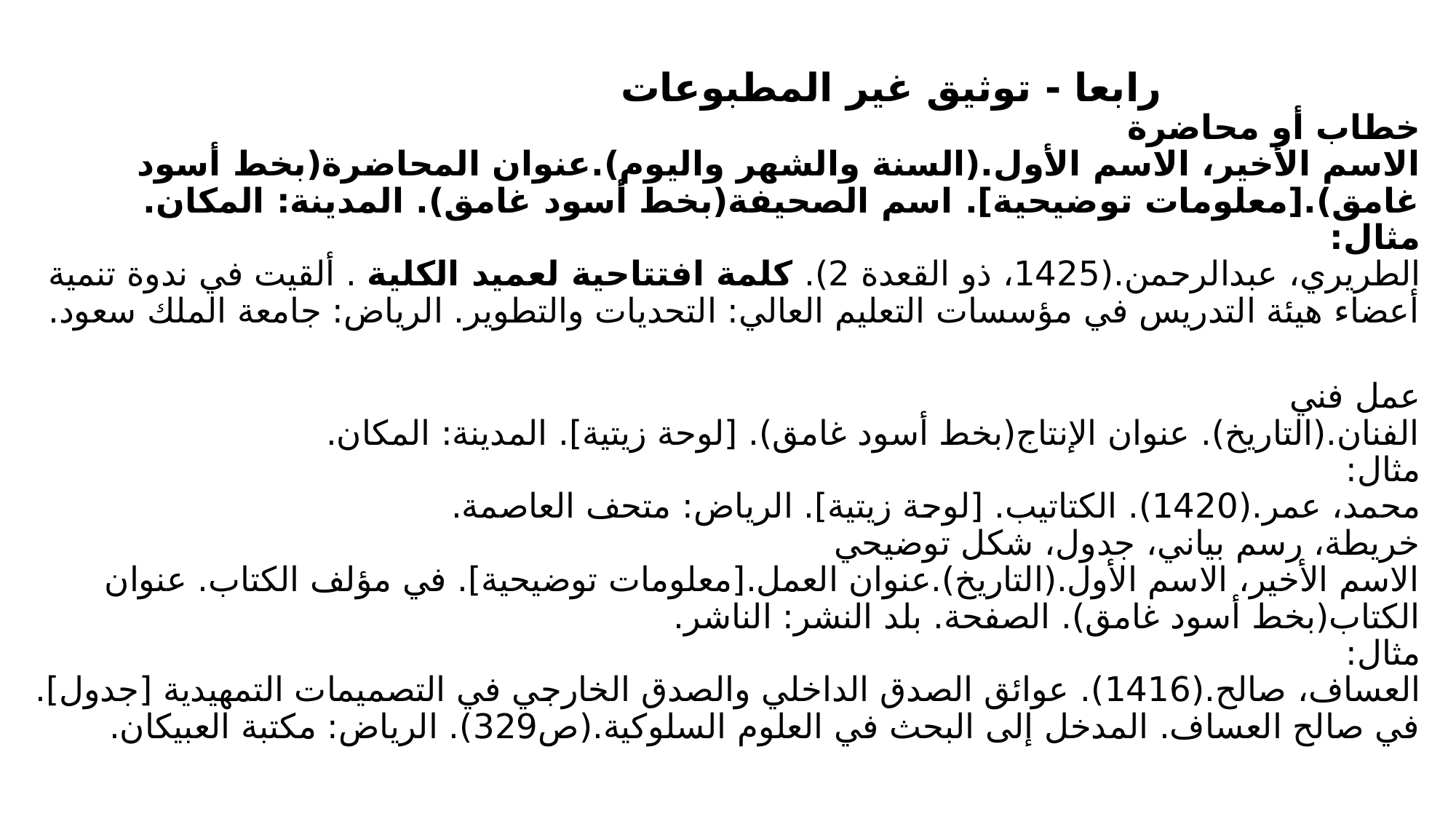

# رابعا - توثيق غير المطبوعات خطاب أو محاضرة الاسم الأخير، الاسم الأول.(السنة والشهر واليوم).عنوان المحاضرة(بخط أسود غامق).[معلومات توضيحية]. اسم الصحيفة(بخط أسود غامق). المدينة: المكان. مثال: الطريري، عبدالرحمن.(1425، ذو القعدة 2). كلمة افتتاحية لعميد الكلية . ألقيت في ندوة تنمية أعضاء هيئة التدريس في مؤسسات التعليم العالي: التحديات والتطوير. الرياض: جامعة الملك سعود. عمل فني الفنان.(التاريخ). عنوان الإنتاج(بخط أسود غامق). [لوحة زيتية]. المدينة: المكان. مثال: محمد، عمر.(1420). الكتاتيب. [لوحة زيتية]. الرياض: متحف العاصمة. خريطة، رسم بياني، جدول، شكل توضيحي الاسم الأخير، الاسم الأول.(التاريخ).عنوان العمل.[معلومات توضيحية]. في مؤلف الكتاب. عنوان الكتاب(بخط أسود غامق). الصفحة. بلد النشر: الناشر. مثال: العساف، صالح.(1416). عوائق الصدق الداخلي والصدق الخارجي في التصميمات التمهيدية [جدول]. في صالح العساف. المدخل إلى البحث في العلوم السلوكية.(ص329). الرياض: مكتبة العبيكان.